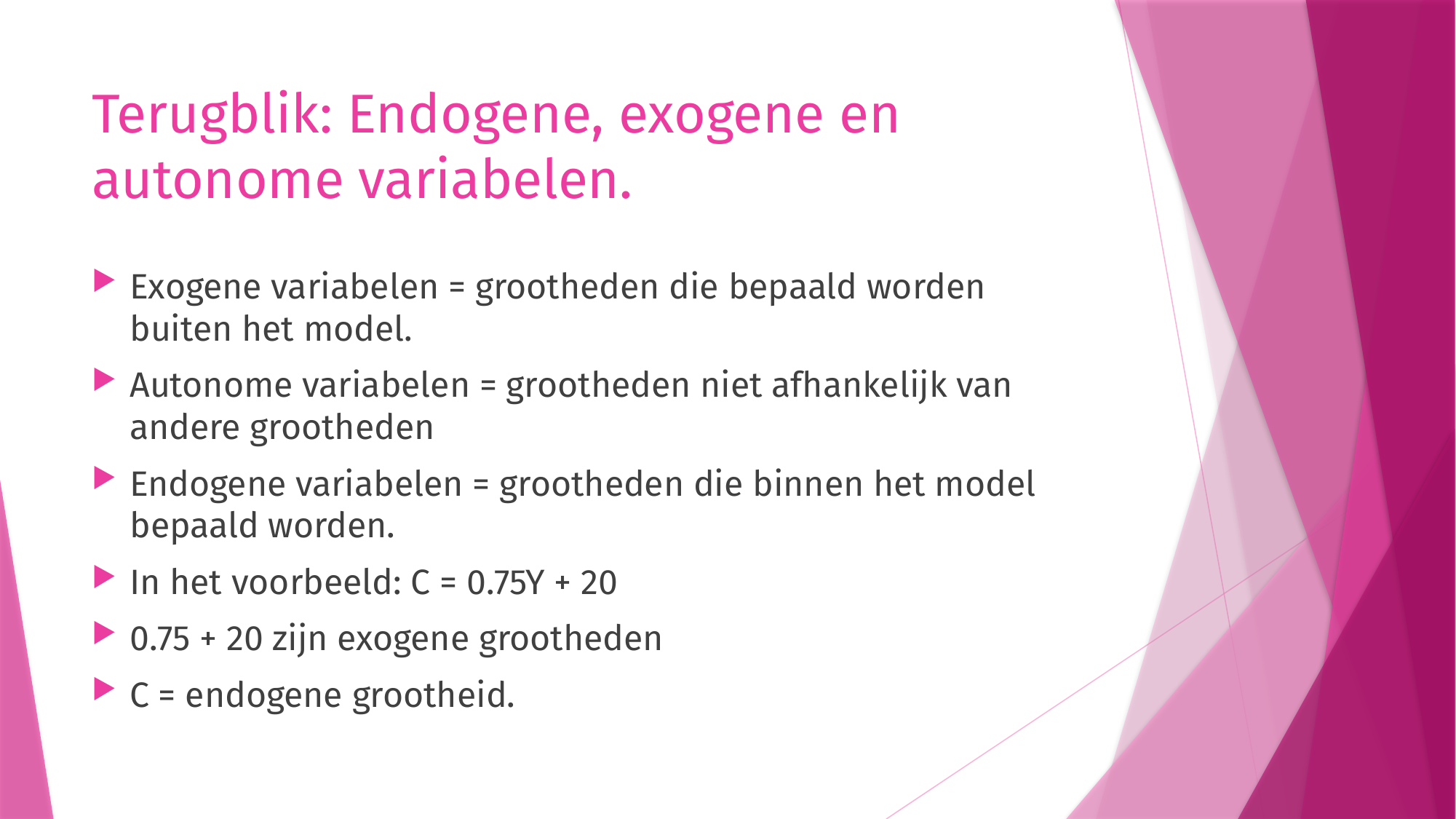

# Terugblik: Endogene, exogene en autonome variabelen.
Exogene variabelen = grootheden die bepaald worden buiten het model.
Autonome variabelen = grootheden niet afhankelijk van andere grootheden
Endogene variabelen = grootheden die binnen het model bepaald worden.
In het voorbeeld: C = 0.75Y + 20
0.75 + 20 zijn exogene grootheden
C = endogene grootheid.